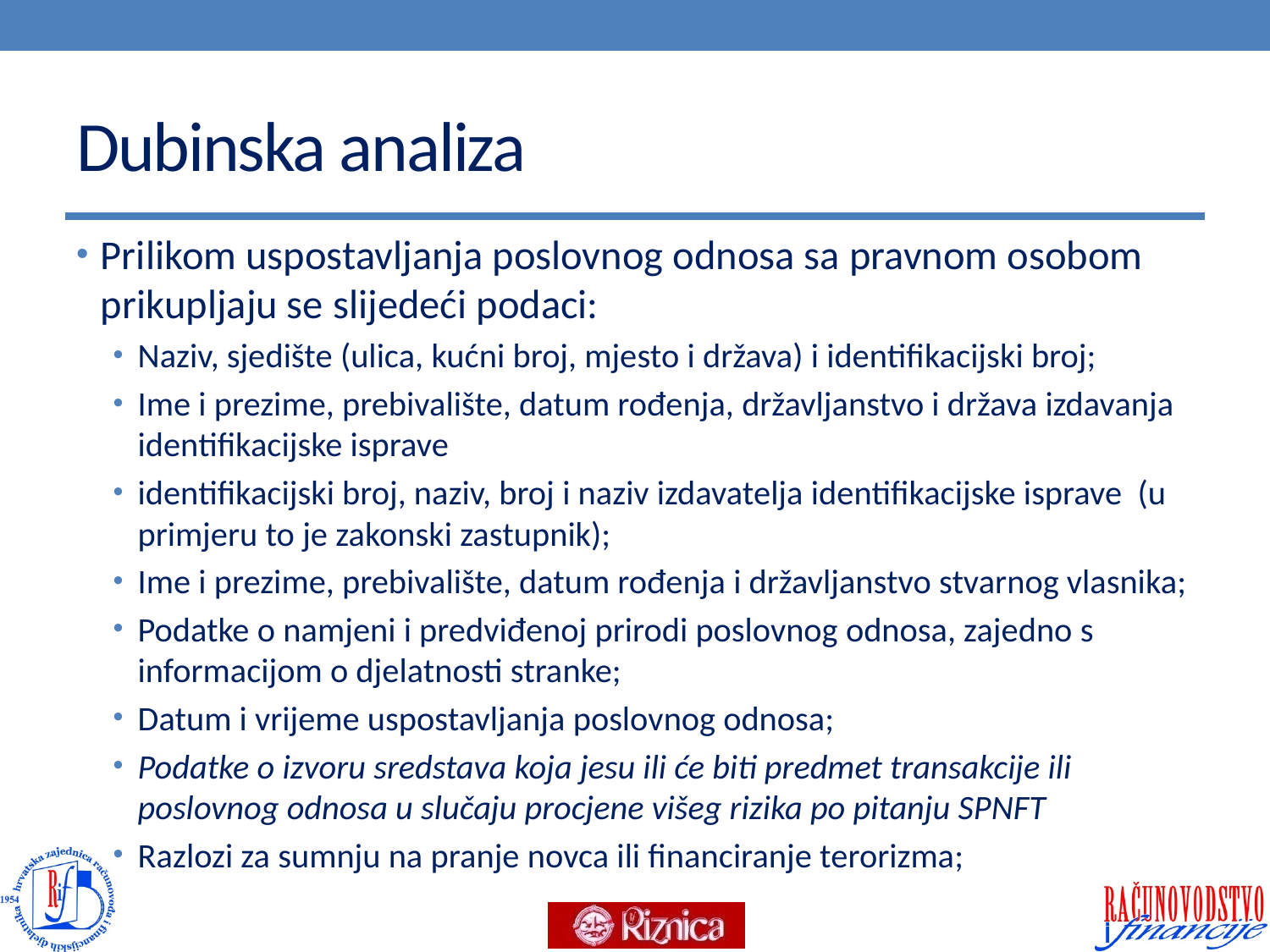

# Dubinska analiza
Prilikom uspostavljanja poslovnog odnosa sa pravnom osobom prikupljaju se slijedeći podaci:
Naziv, sjedište (ulica, kućni broj, mjesto i država) i identifikacijski broj;
Ime i prezime, prebivalište, datum rođenja, državljanstvo i država izdavanja identifikacijske isprave
identifikacijski broj, naziv, broj i naziv izdavatelja identifikacijske isprave  (u primjeru to je zakonski zastupnik);
Ime i prezime, prebivalište, datum rođenja i državljanstvo stvarnog vlasnika;
Podatke o namjeni i predviđenoj prirodi poslovnog odnosa, zajedno s informacijom o djelatnosti stranke;
Datum i vrijeme uspostavljanja poslovnog odnosa;
Podatke o izvoru sredstava koja jesu ili će biti predmet transakcije ili poslovnog odnosa u slučaju procjene višeg rizika po pitanju SPNFT
Razlozi za sumnju na pranje novca ili financiranje terorizma;